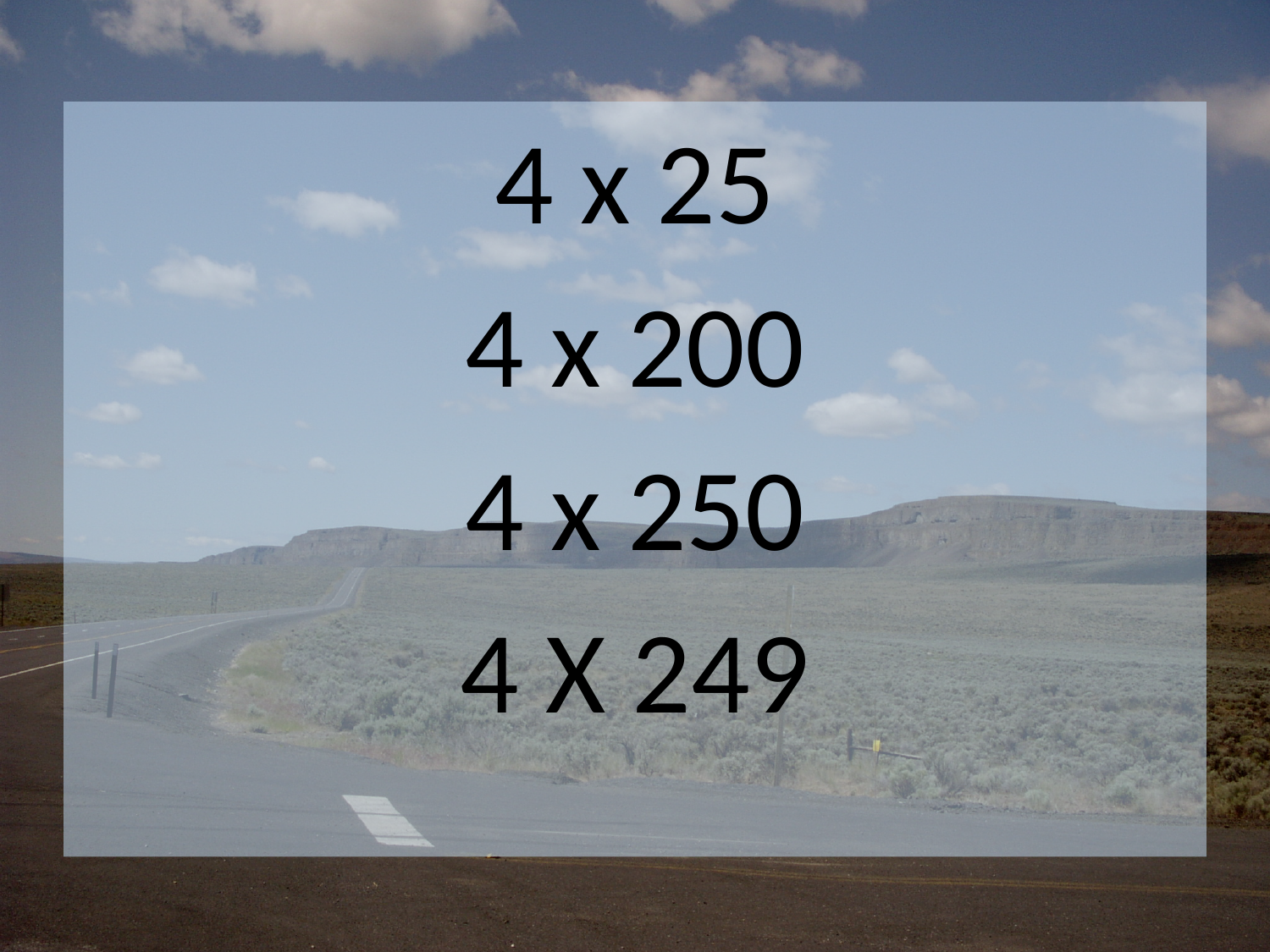

4 x 25
4 x 200
4 x 250
4 X 249